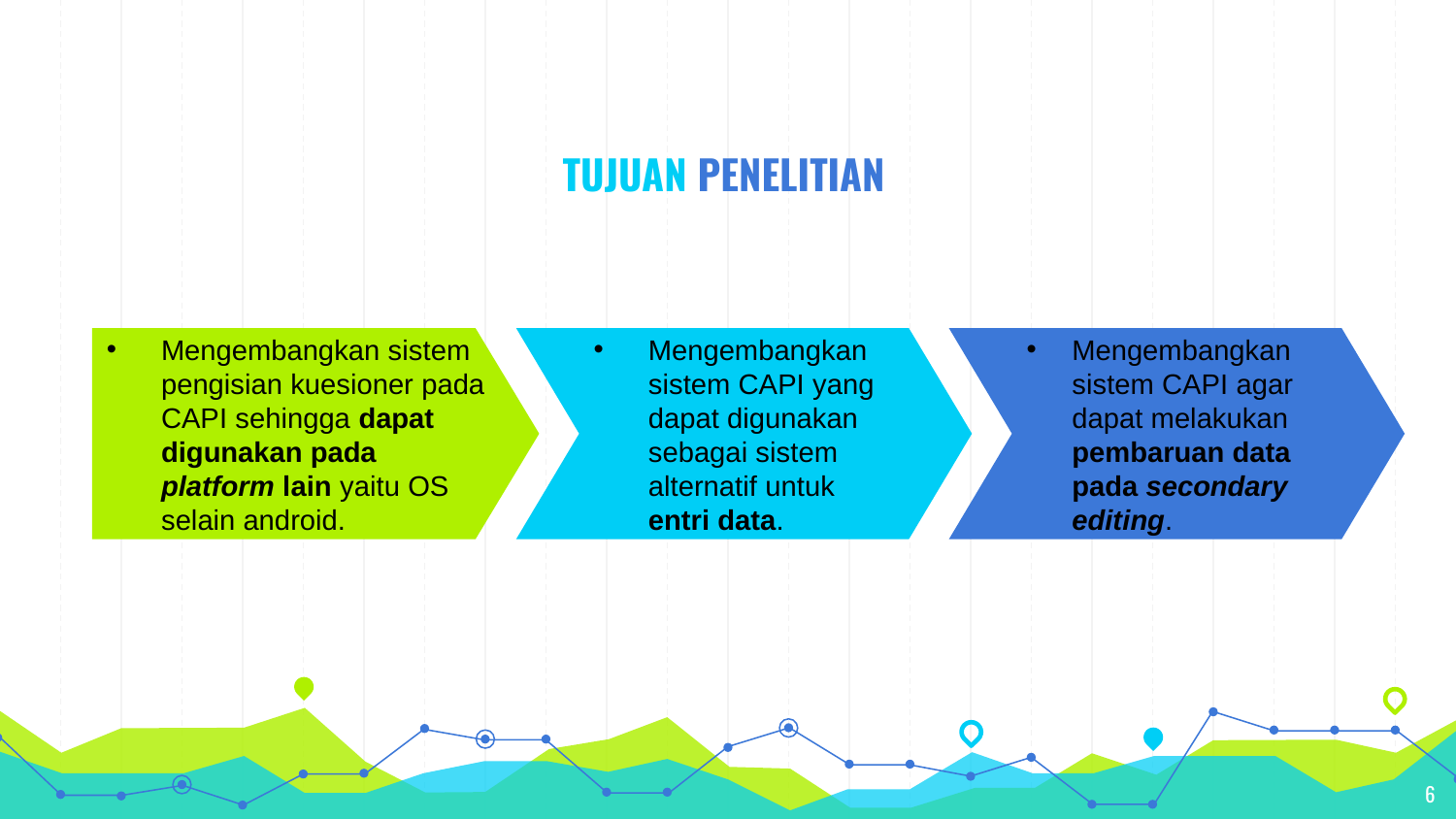

# TUJUAN PENELITIAN
Mengembangkan sistem pengisian kuesioner pada CAPI sehingga dapat digunakan pada platform lain yaitu OS selain android.
Mengembangkan sistem CAPI yang dapat digunakan sebagai sistem alternatif untuk entri data.
Mengembangkan sistem CAPI agar dapat melakukan pembaruan data pada secondary editing.
6